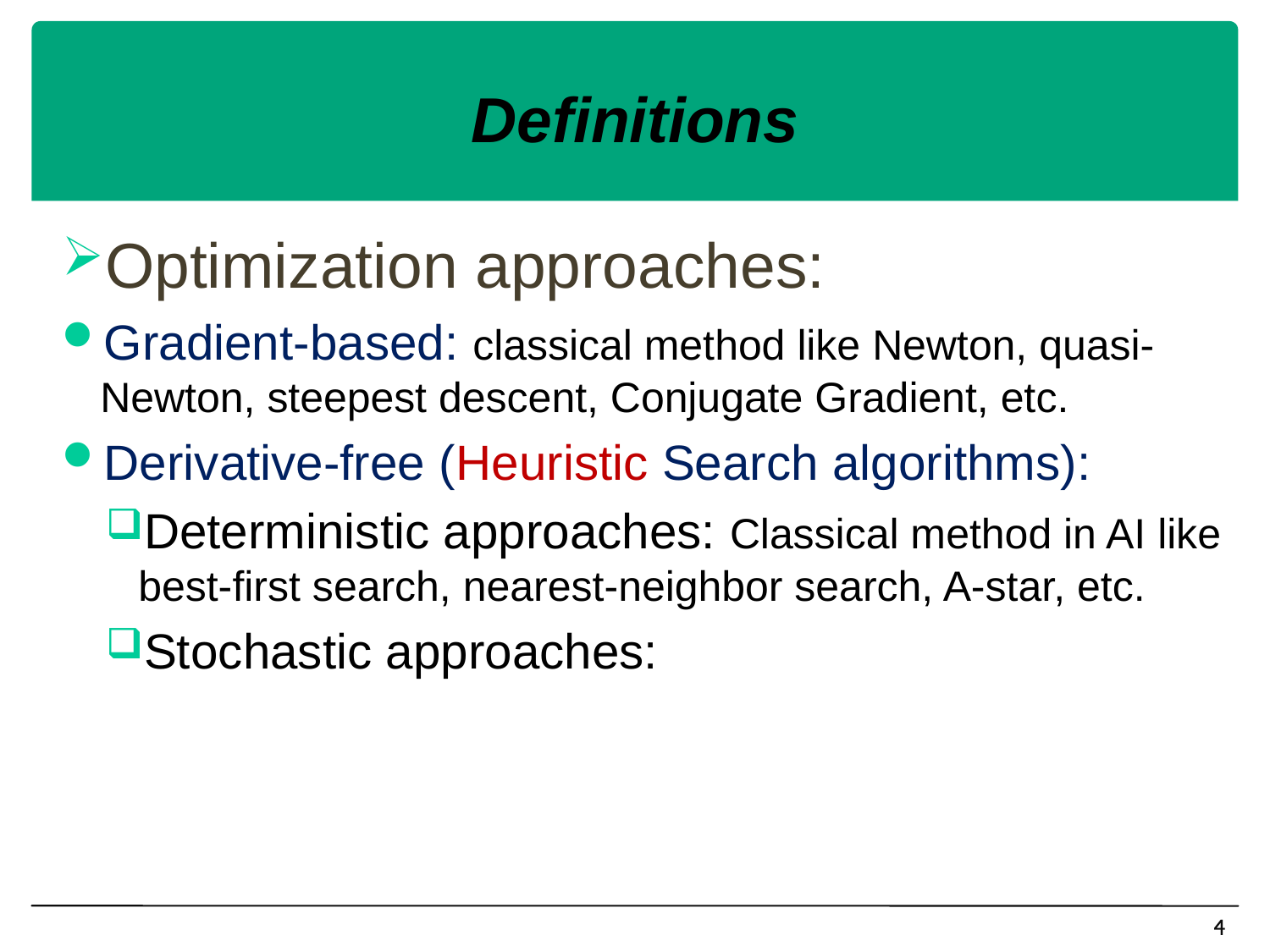

# Definitions
Optimization approaches:
Gradient-based: classical method like Newton, quasi-Newton, steepest descent, Conjugate Gradient, etc.
Derivative-free (Heuristic Search algorithms):
Deterministic approaches: Classical method in AI like best-first search, nearest-neighbor search, A-star, etc.
Stochastic approaches:

4